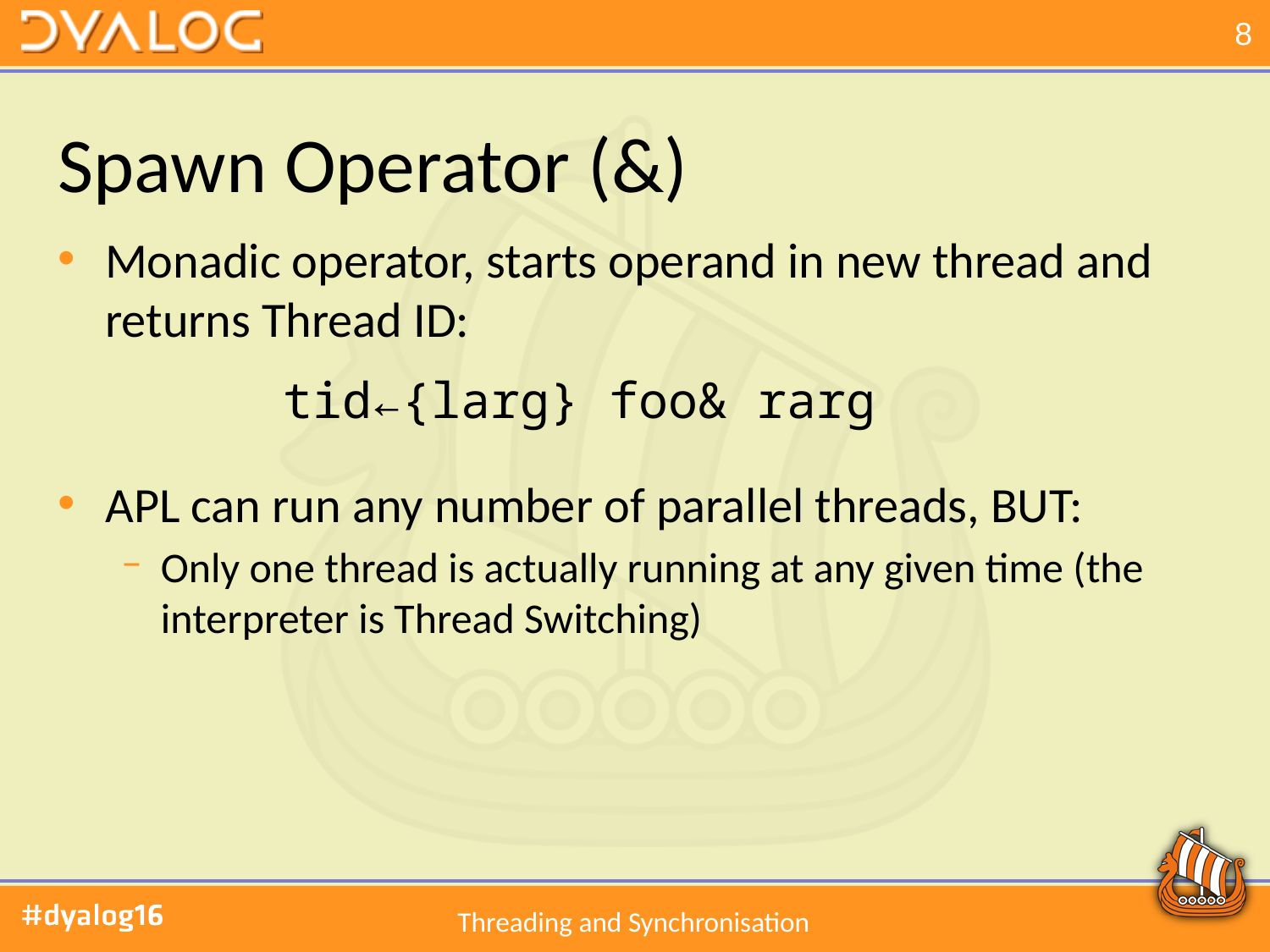

# Spawn Operator (&)
Monadic operator, starts operand in new thread and returns Thread ID:
      tid←{larg} foo& rarg

APL can run any number of parallel threads, BUT:
Only one thread is actually running at any given time (the interpreter is Thread Switching)
Threading and Synchronisation